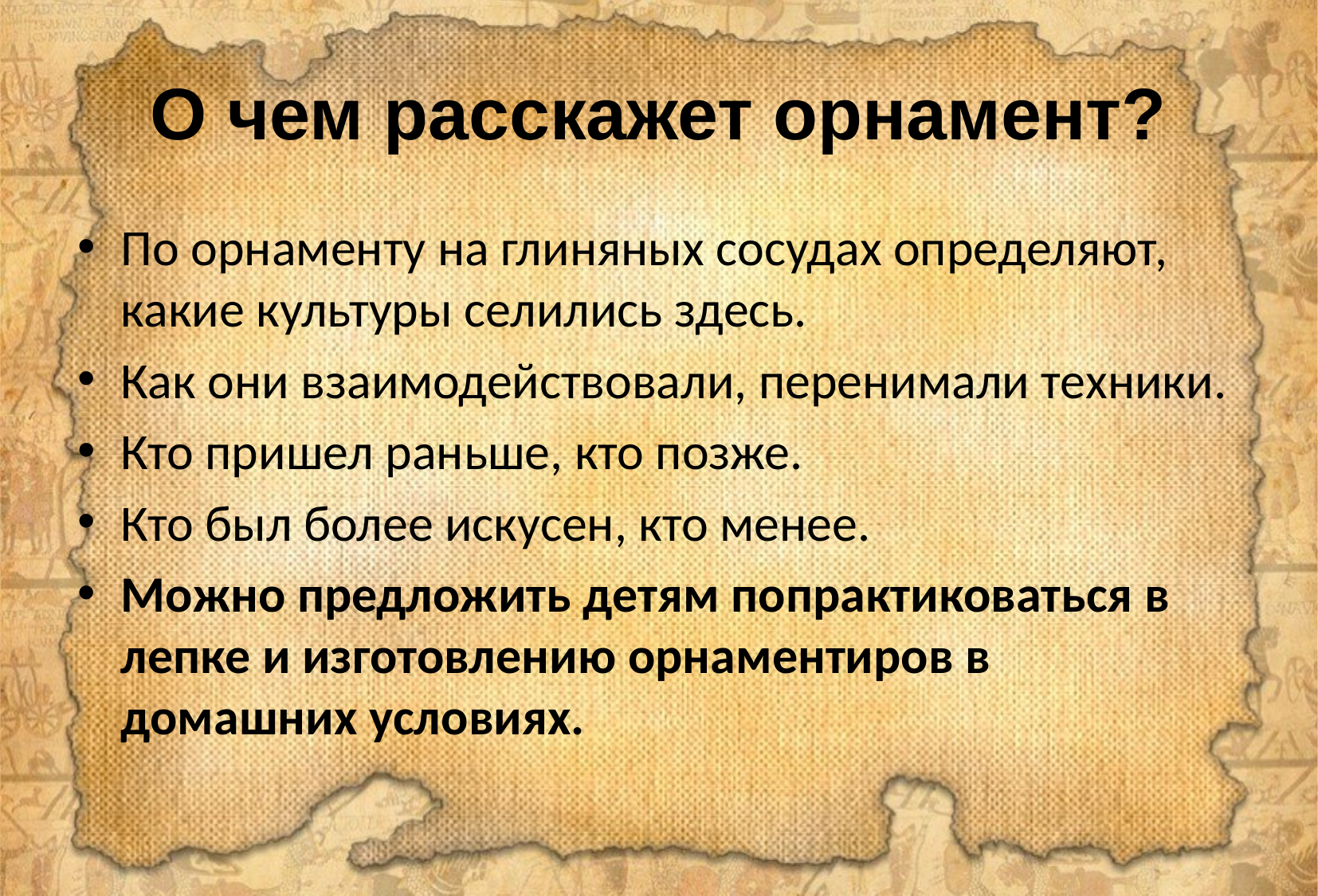

# О чем расскажет орнамент?
По орнаменту на глиняных сосудах определяют, какие культуры селились здесь.
Как они взаимодействовали, перенимали техники.
Кто пришел раньше, кто позже.
Кто был более искусен, кто менее.
Можно предложить детям попрактиковаться в лепке и изготовлению орнаментиров в домашних условиях.